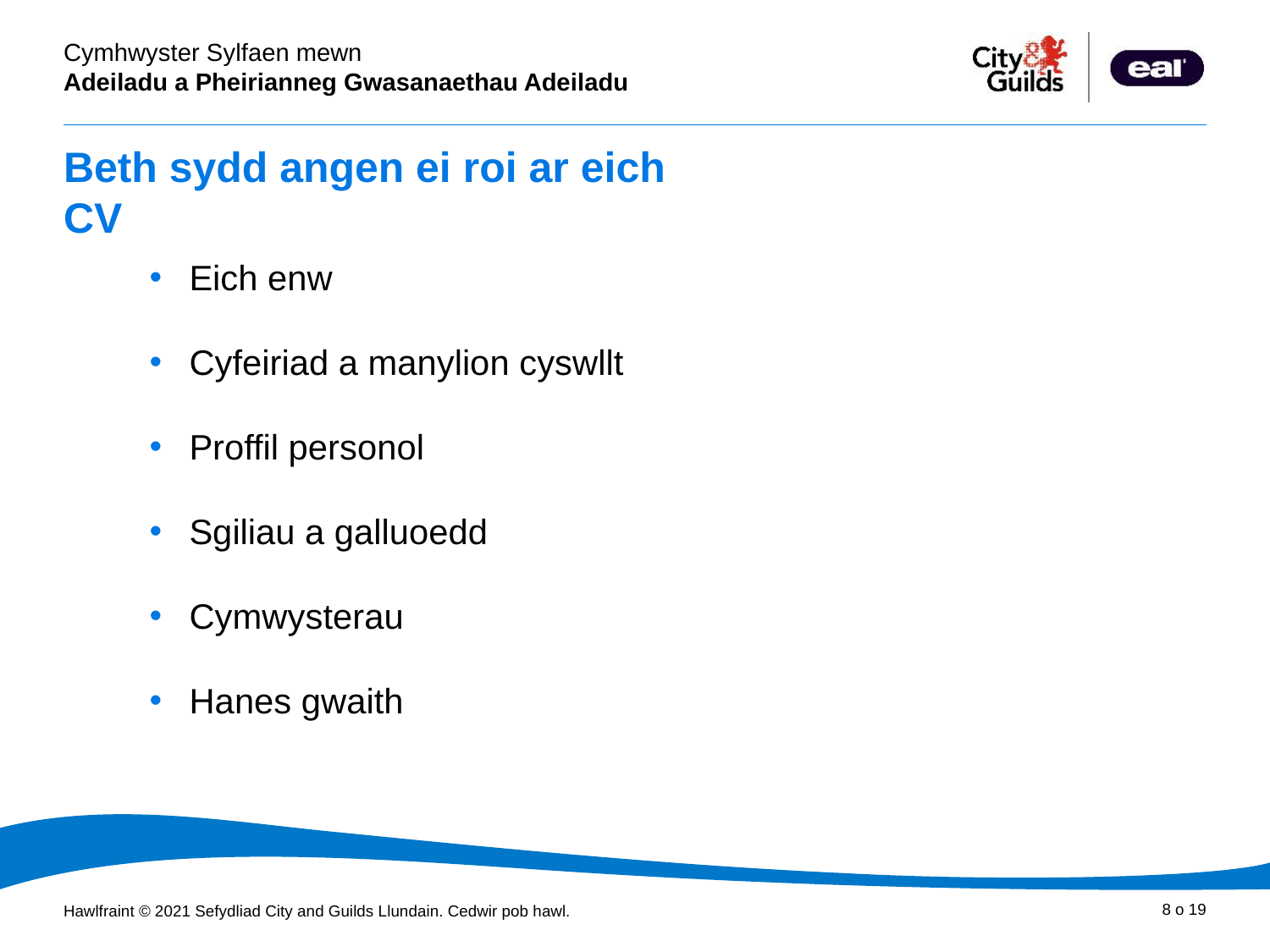

Beth sydd angen ei roi ar eich CV
Eich enw

Cyfeiriad a manylion cyswllt

Proffil personol

Sgiliau a galluoedd

Cymwysterau

Hanes gwaith